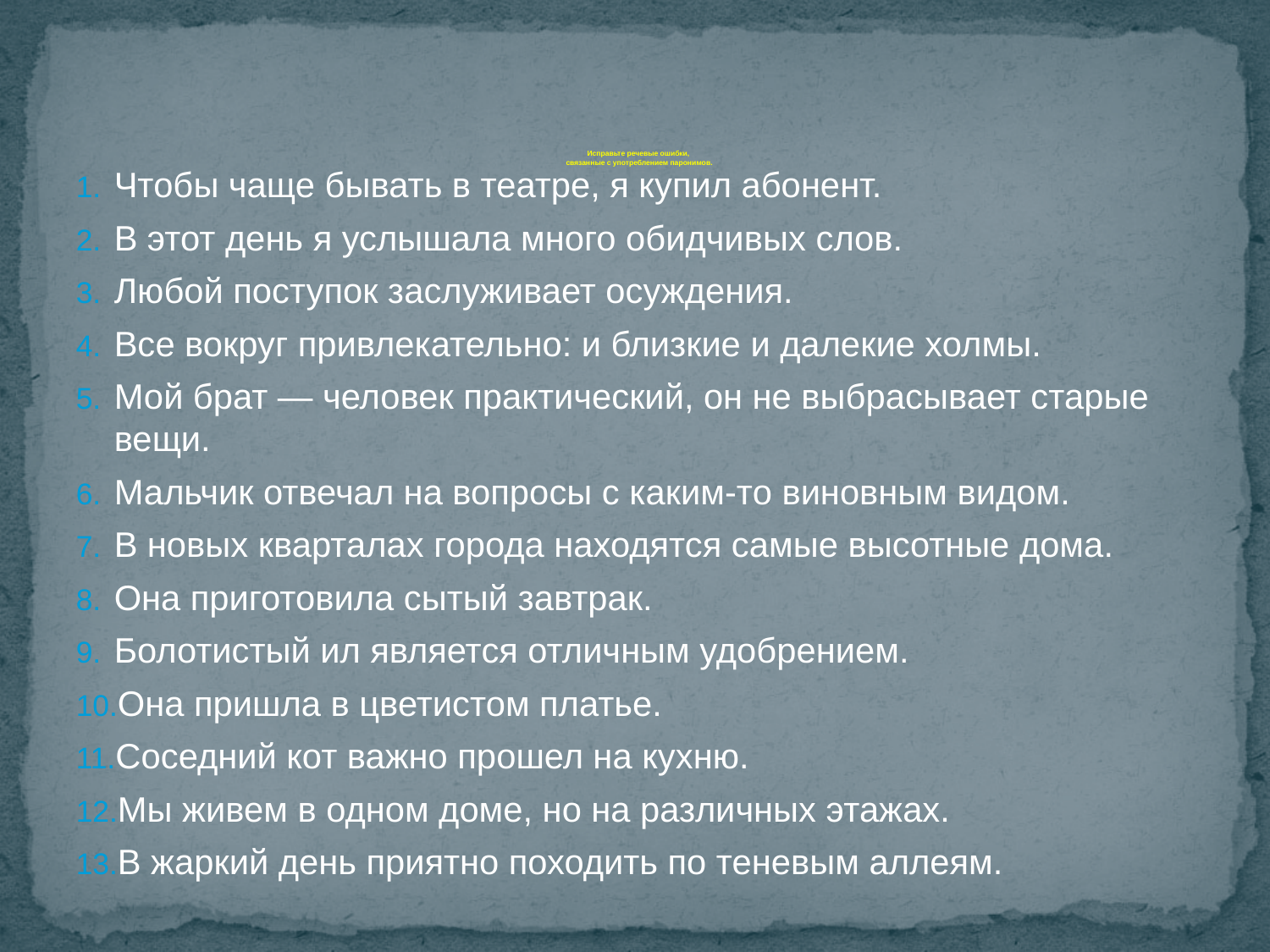

# Исправьте речевые ошибки, связанные с употреблением паронимов.
Чтобы чаще бывать в театре, я купил абонент.
В этот день я услышала много обидчивых слов.
Любой поступок заслуживает осуждения.
Все вокруг привлекательно: и близкие и далекие холмы.
Мой брат — человек практический, он не выбрасывает старые вещи.
Мальчик отвечал на вопросы с каким-то виновным видом.
В новых кварталах города находятся самые высотные дома.
Она приготовила сытый завтрак.
Болотистый ил является отличным удобрением.
Она пришла в цветистом платье.
Соседний кот важно прошел на кухню.
Мы живем в одном доме, но на различных этажах.
В жаркий день приятно походить по теневым аллеям.